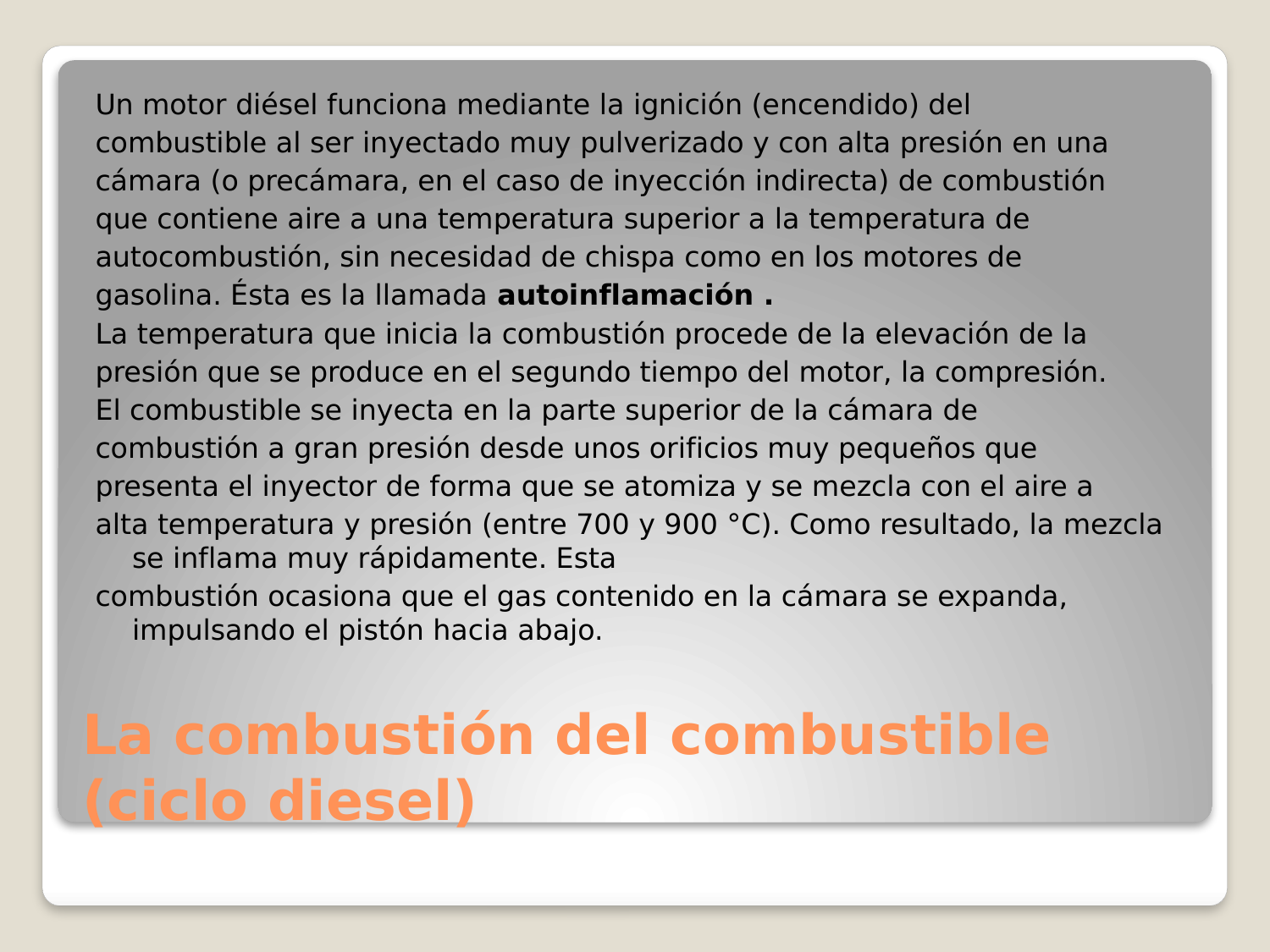

Un motor diésel funciona mediante la ignición (encendido) del
combustible al ser inyectado muy pulverizado y con alta presión en una
cámara (o precámara, en el caso de inyección indirecta) de combustión
que contiene aire a una temperatura superior a la temperatura de
autocombustión, sin necesidad de chispa como en los motores de
gasolina. Ésta es la llamada autoinflamación .
La temperatura que inicia la combustión procede de la elevación de la
presión que se produce en el segundo tiempo del motor, la compresión.
El combustible se inyecta en la parte superior de la cámara de
combustión a gran presión desde unos orificios muy pequeños que
presenta el inyector de forma que se atomiza y se mezcla con el aire a
alta temperatura y presión (entre 700 y 900 °C). Como resultado, la mezcla se inflama muy rápidamente. Esta
combustión ocasiona que el gas contenido en la cámara se expanda, impulsando el pistón hacia abajo.
# La combustión del combustible (ciclo diesel)